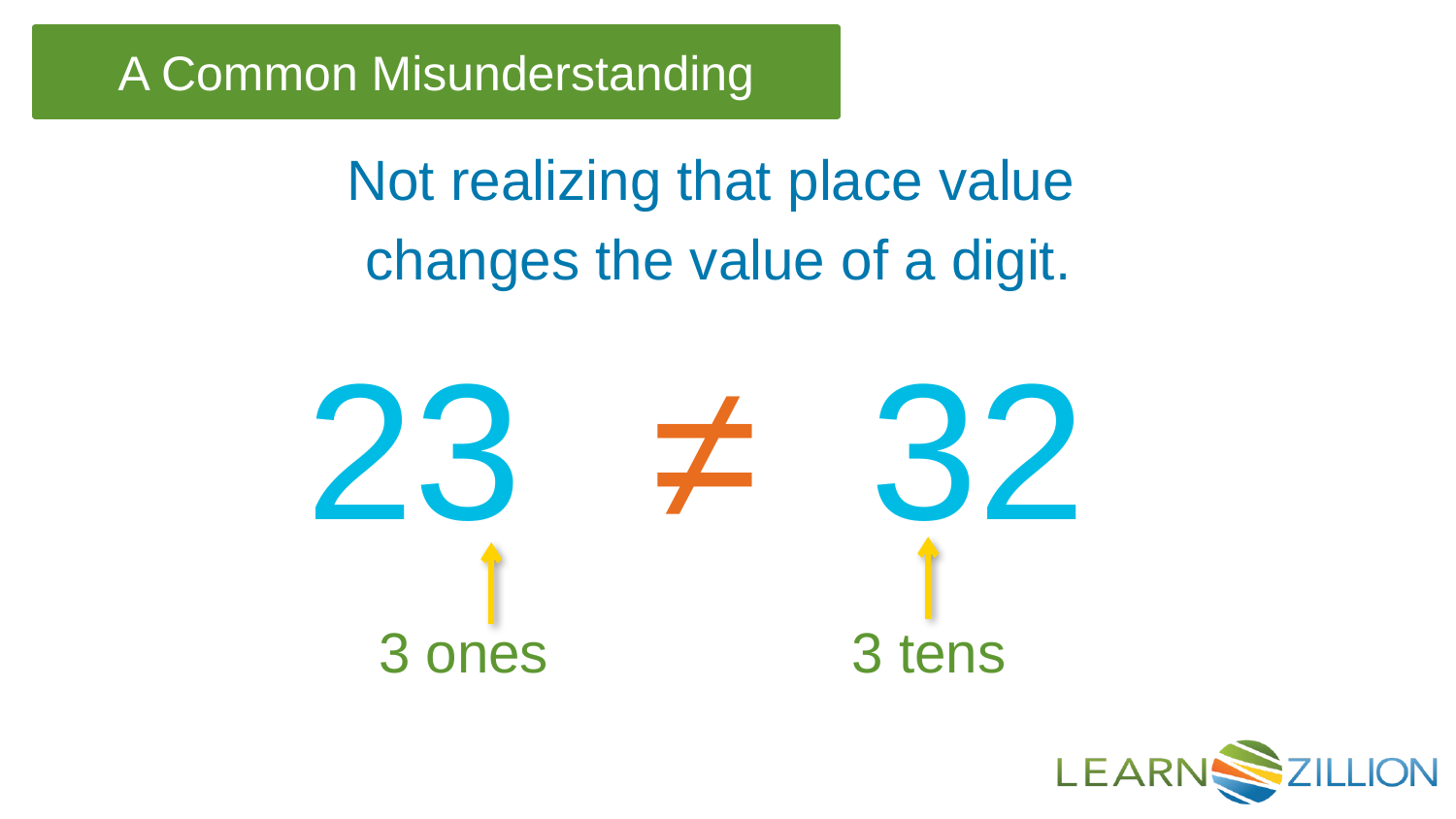

Not realizing that place value
changes the value of a digit.
32
23
≠
3 ones
3 tens